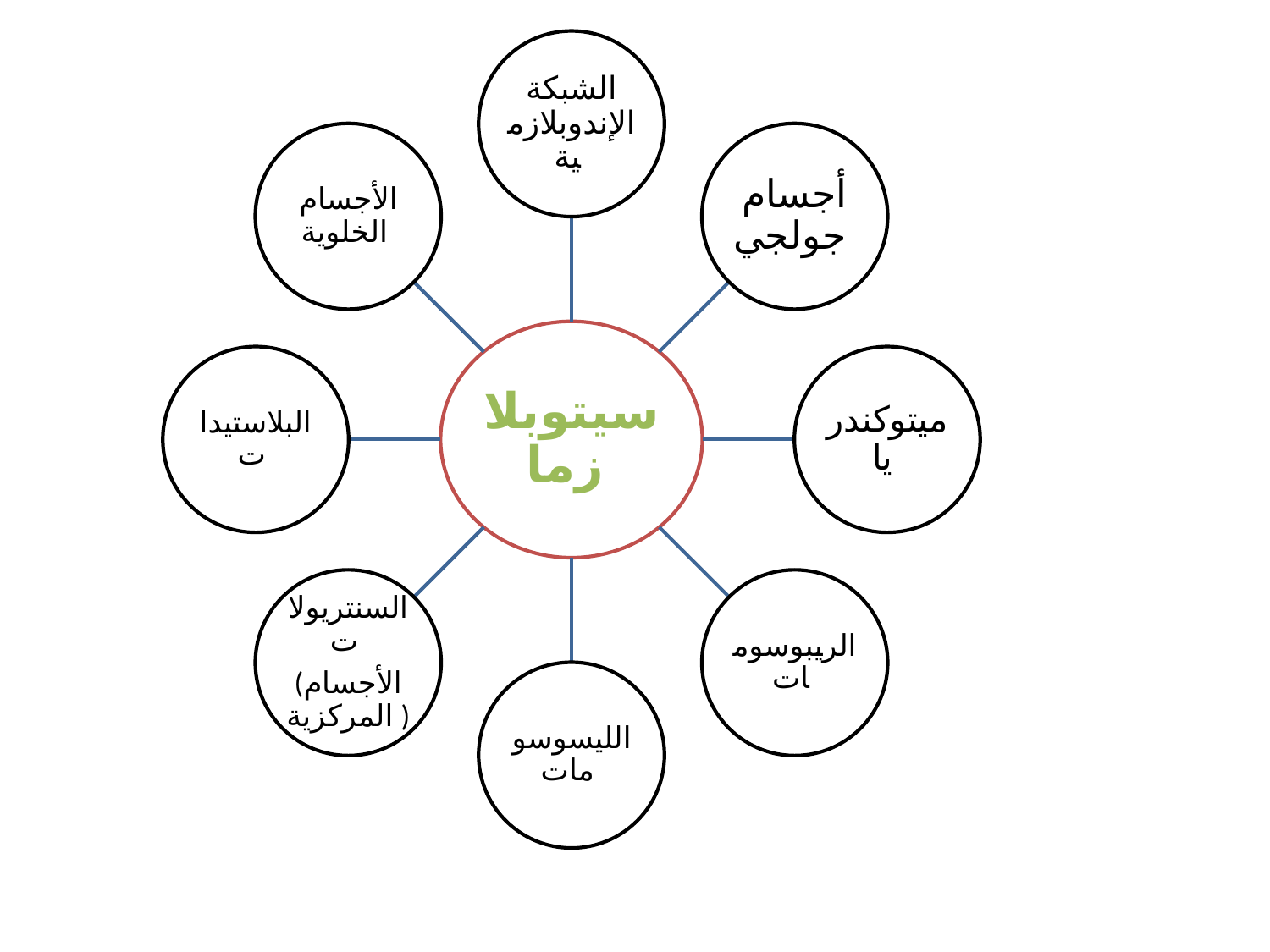

سيتوبلازما

الشبكة الإندوبلازمية

أجسام جولجي

ميتوكندريا

الريبوسومات

الليسوسومات

السنتريولات
(الأجسام المركزية )

البلاستيدات

الأجسام الخلوية